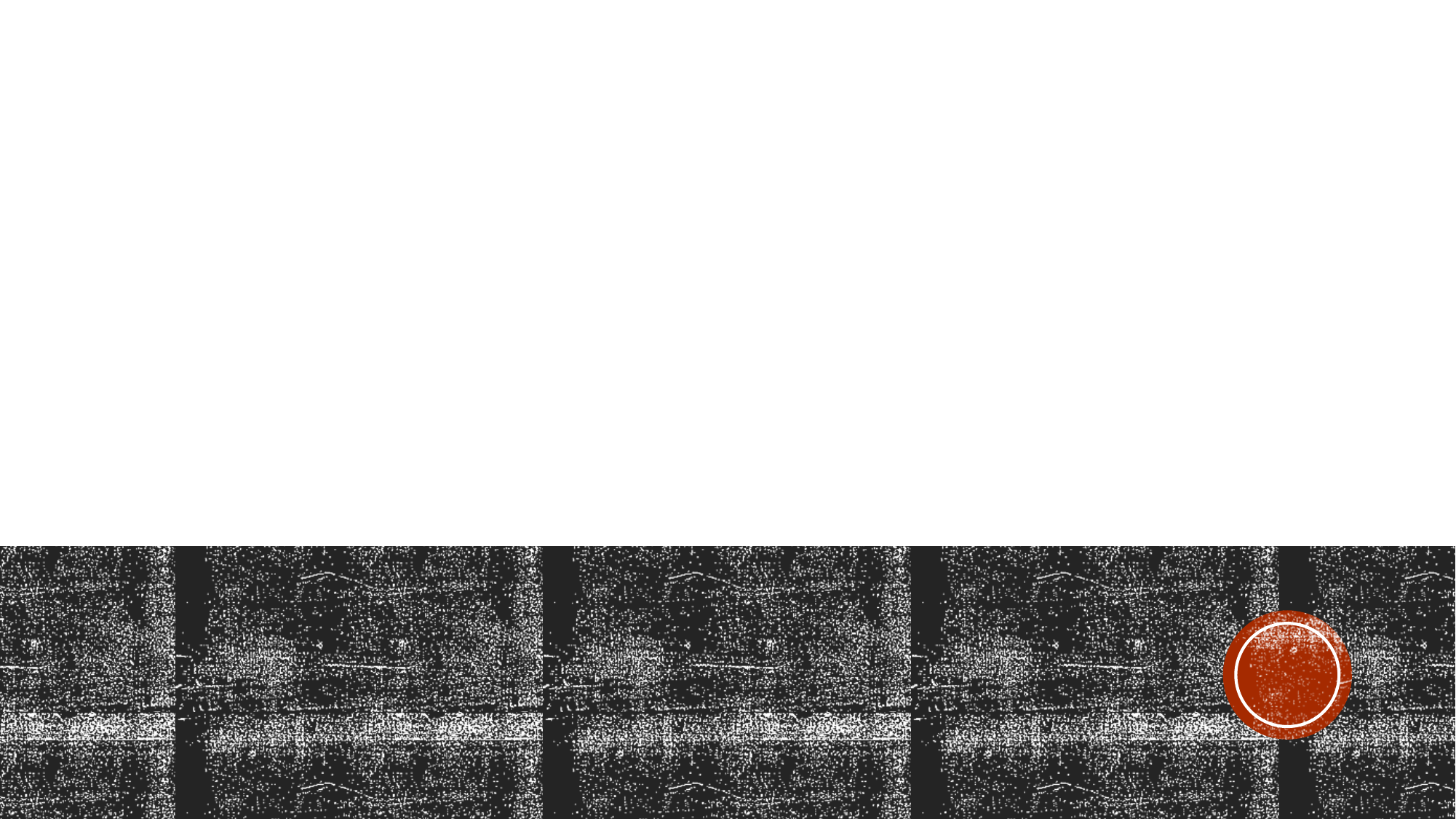

# The player in White is physically engaged with a player in Blue along the end boards with both players making an effort to play the puck. A second player in Blue enters into the area and makes no effort to play the puck, instead delivers a body check to the player in White who is considered vulnerable and defenseless. A minor penalty for Roughing is the correct call.